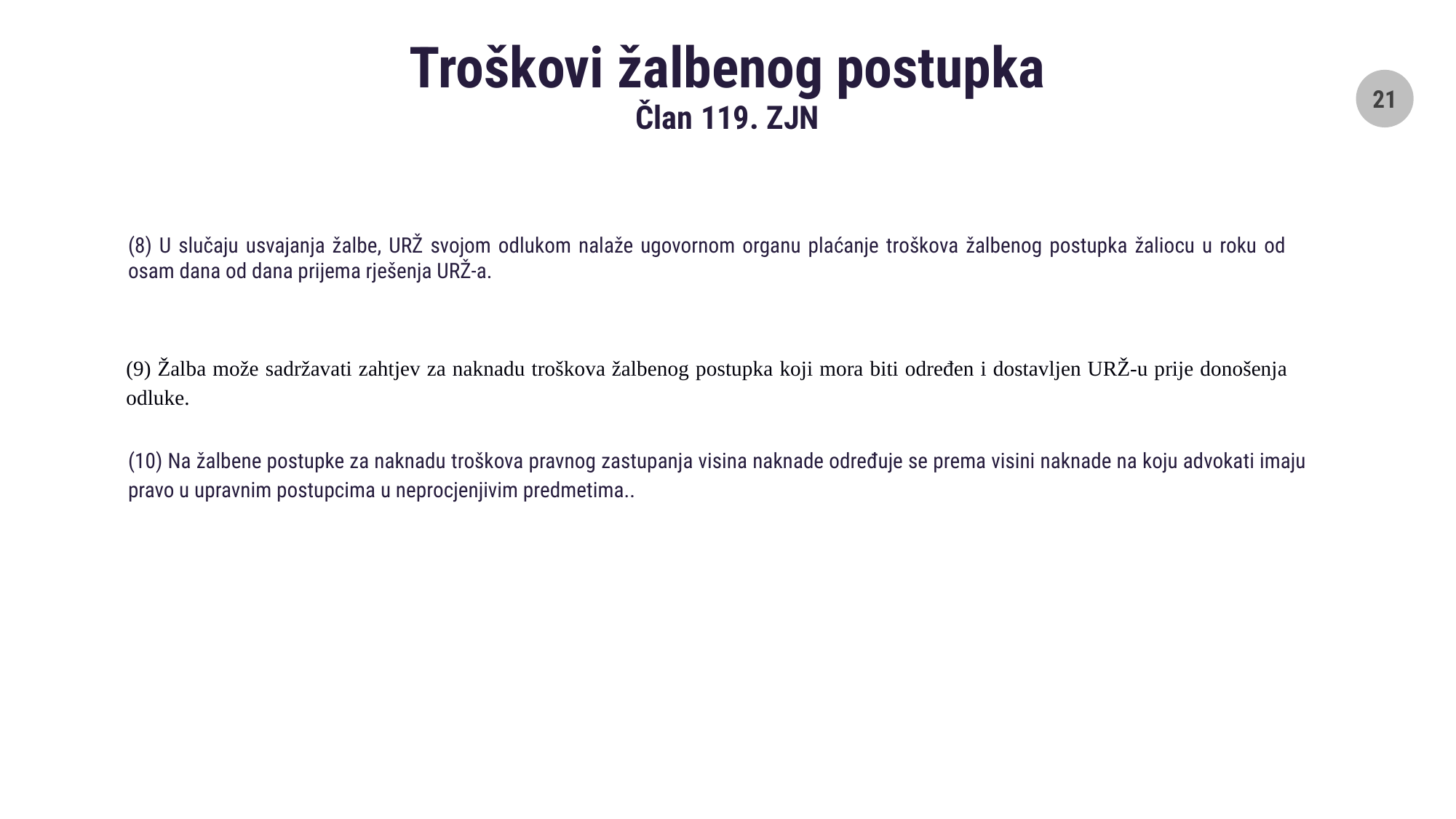

# Troškovi žalbenog postupka
Član 119. ZJN
(8) U slučaju usvajanja žalbe, URŽ svojom odlukom nalaže ugovornom organu plaćanje troškova žalbenog postupka žaliocu u roku od osam dana od dana prijema rješenja URŽ-a.
(9) Žalba može sadržavati zahtjev za naknadu troškova žalbenog postupka koji mora biti određen i dostavljen URŽ-u prije donošenja odluke.
(10) Na žalbene postupke za naknadu troškova pravnog zastupanja visina naknade određuje se prema visini naknade na koju advokati imaju pravo u upravnim postupcima u neprocjenjivim predmetima..